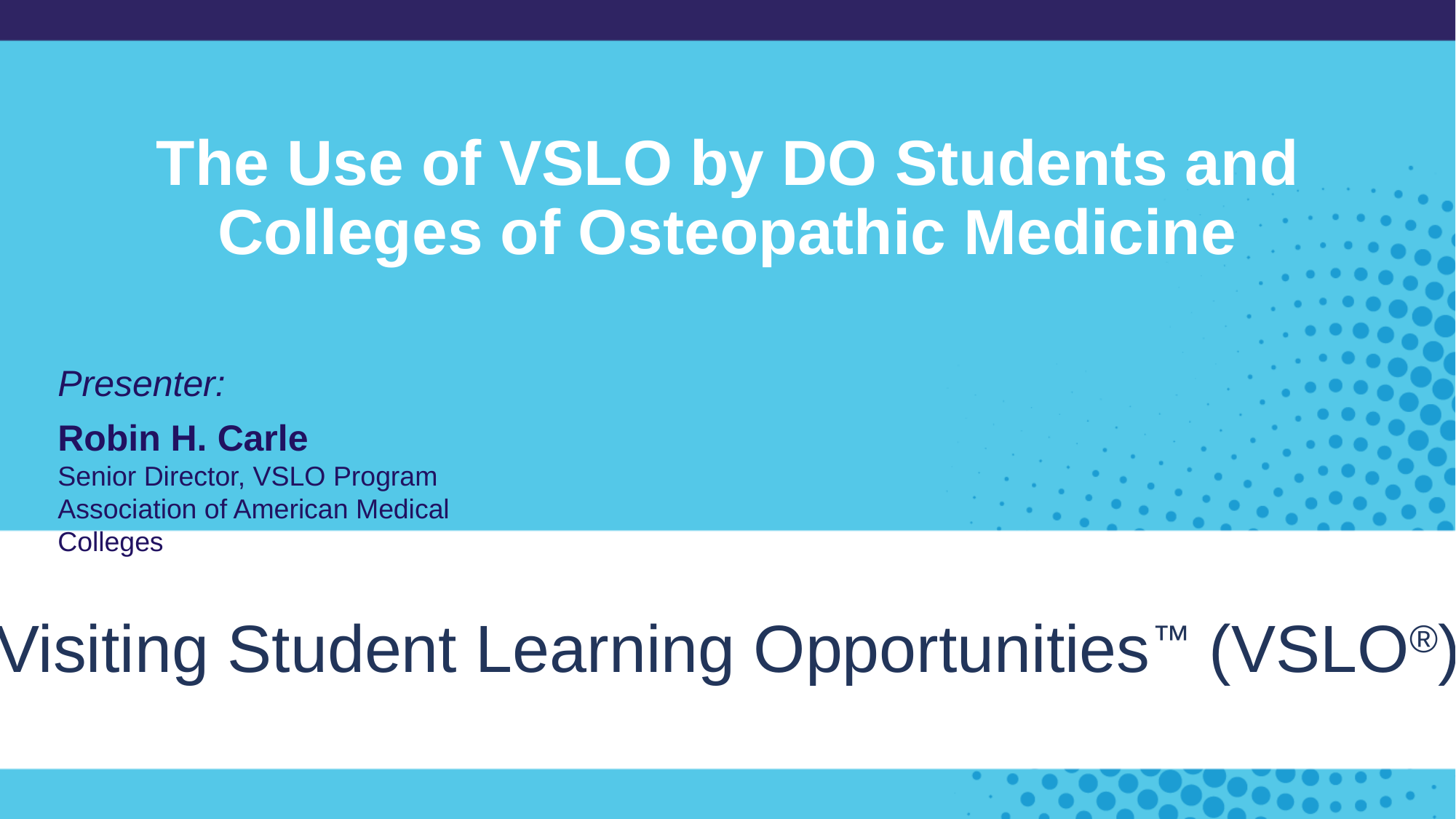

# The Use of VSLO by DO Students and Colleges of Osteopathic Medicine
Presenter:
Robin H. Carle
Senior Director, VSLO Program
Association of American Medical Colleges
Visiting Student Learning Opportunities™ (VSLO®)